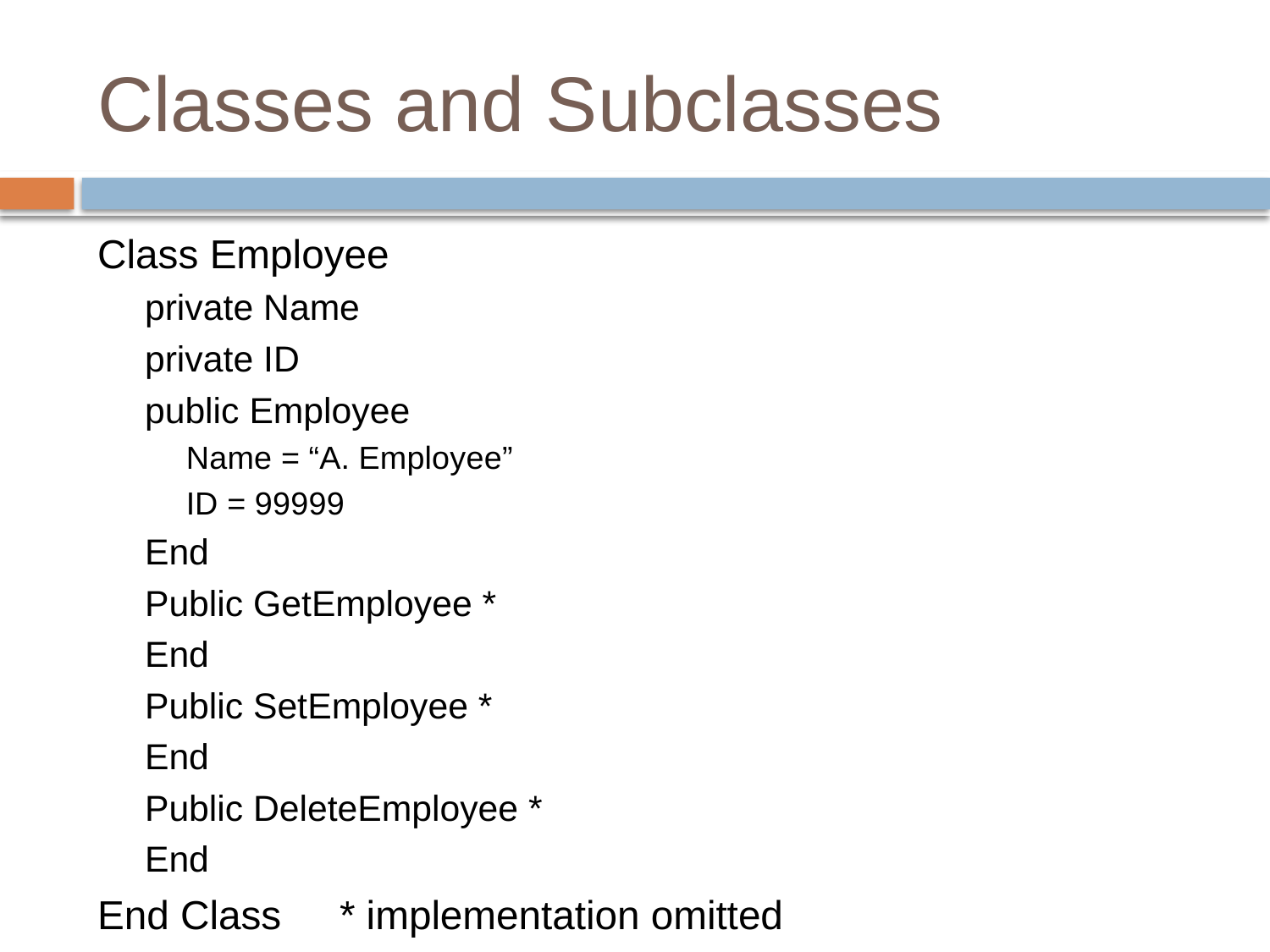

# Classes and Subclasses
Class Employee
private Name
private ID
public Employee
Name = “A. Employee”
ID = 99999
End
Public GetEmployee *
End
Public SetEmployee *
End
Public DeleteEmployee *
End
End Class				* implementation omitted